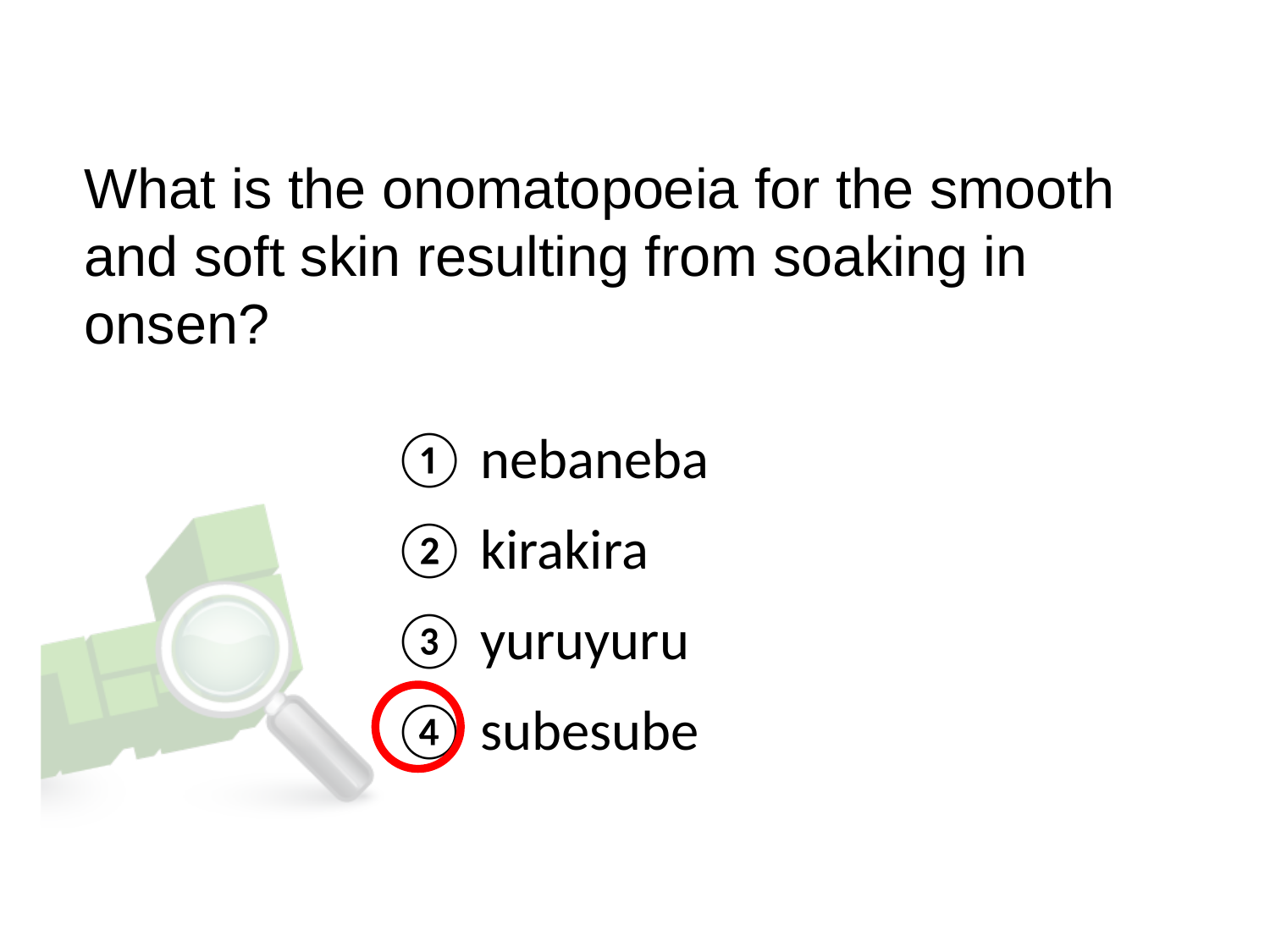

# What is the onomatopoeia for the smooth and soft skin resulting from soaking in onsen?
① nebaneba
② kirakira
③ yuruyuru
④ subesube